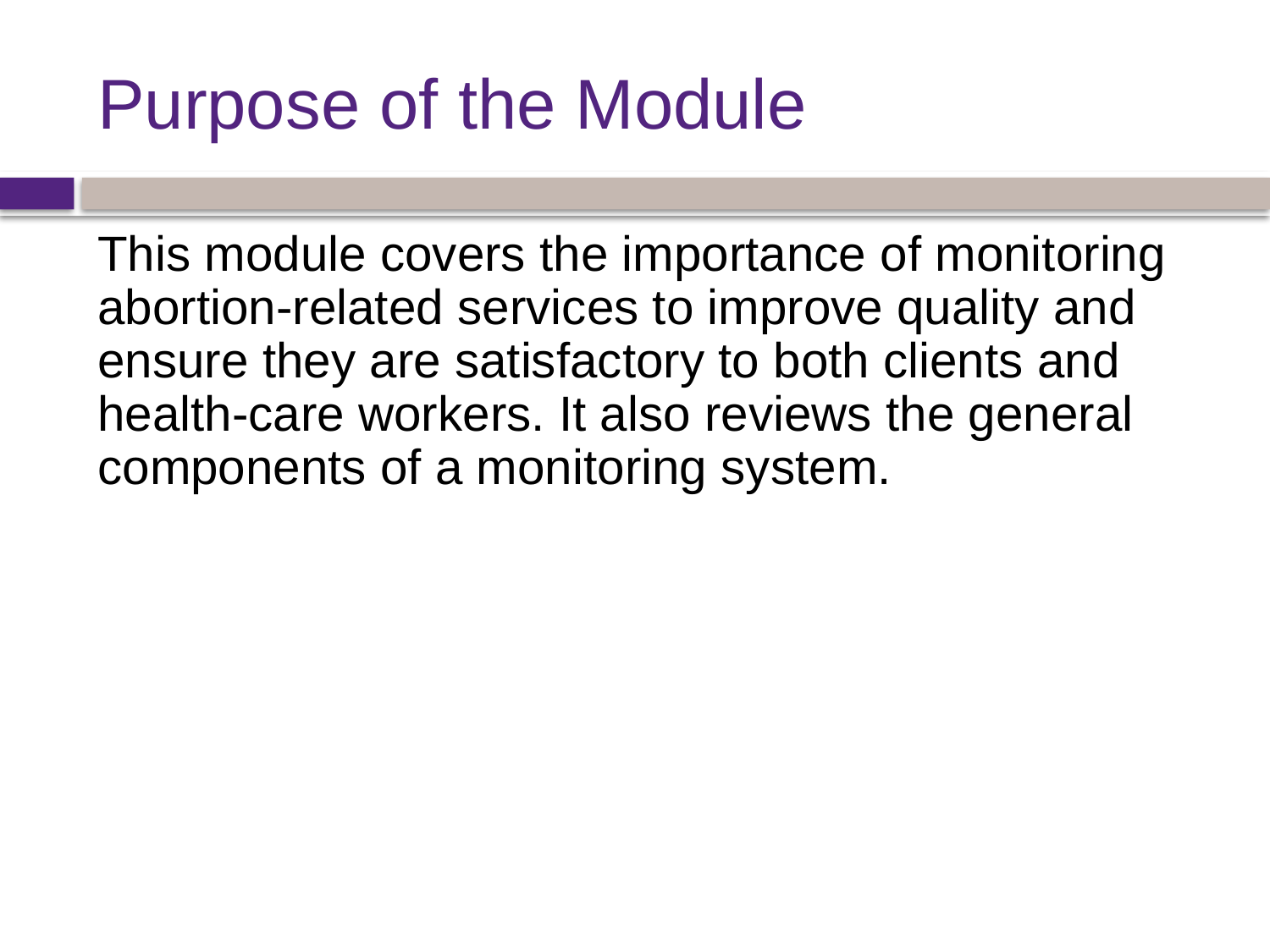

# Purpose of the Module
This module covers the importance of monitoring abortion-related services to improve quality and ensure they are satisfactory to both clients and health-care workers. It also reviews the general components of a monitoring system.